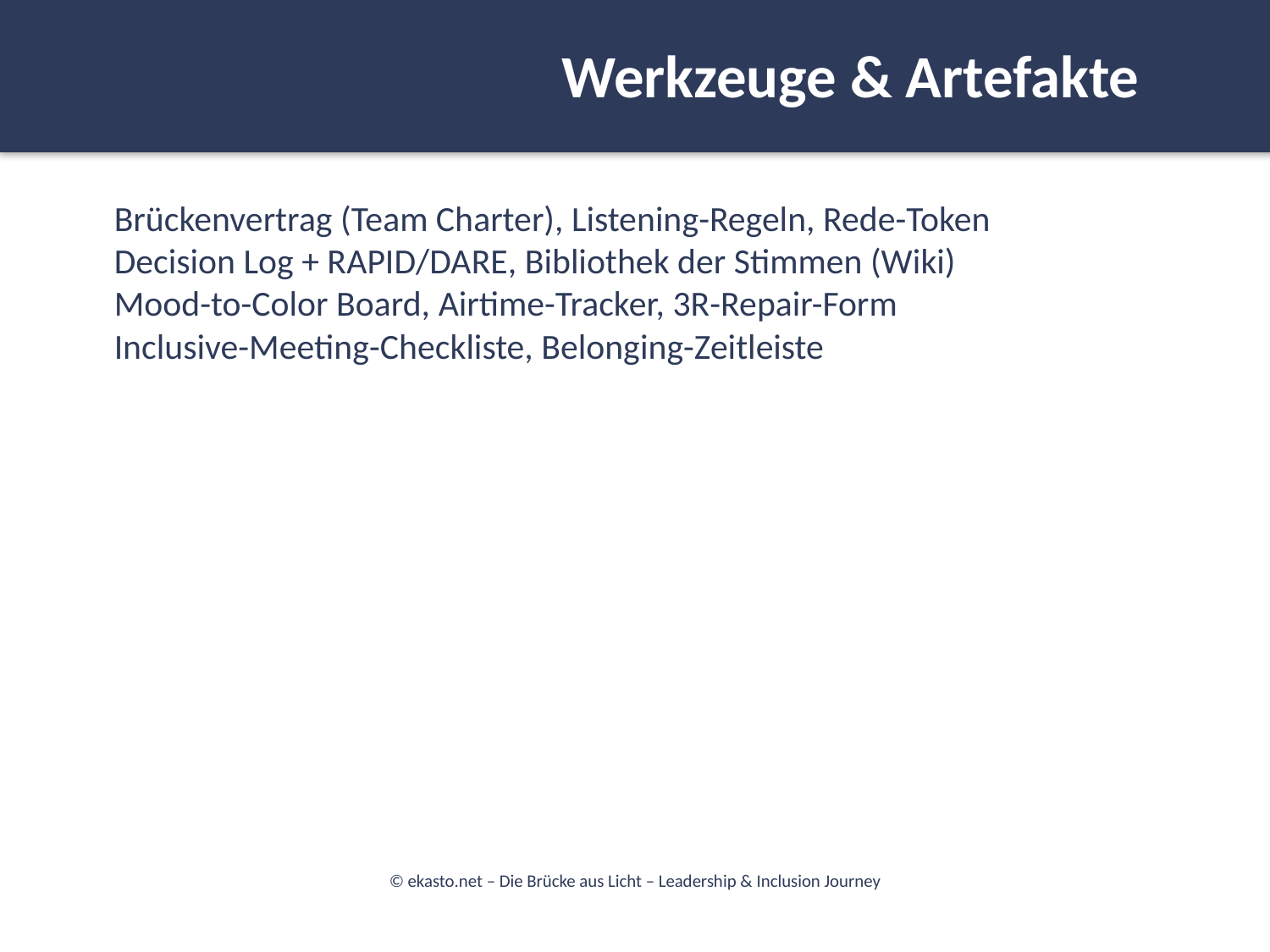

Werkzeuge & Artefakte
#
Brückenvertrag (Team Charter), Listening-Regeln, Rede-Token
Decision Log + RAPID/DARE, Bibliothek der Stimmen (Wiki)
Mood-to-Color Board, Airtime-Tracker, 3R-Repair-Form
Inclusive-Meeting-Checkliste, Belonging-Zeitleiste
© ekasto.net – Die Brücke aus Licht – Leadership & Inclusion Journey